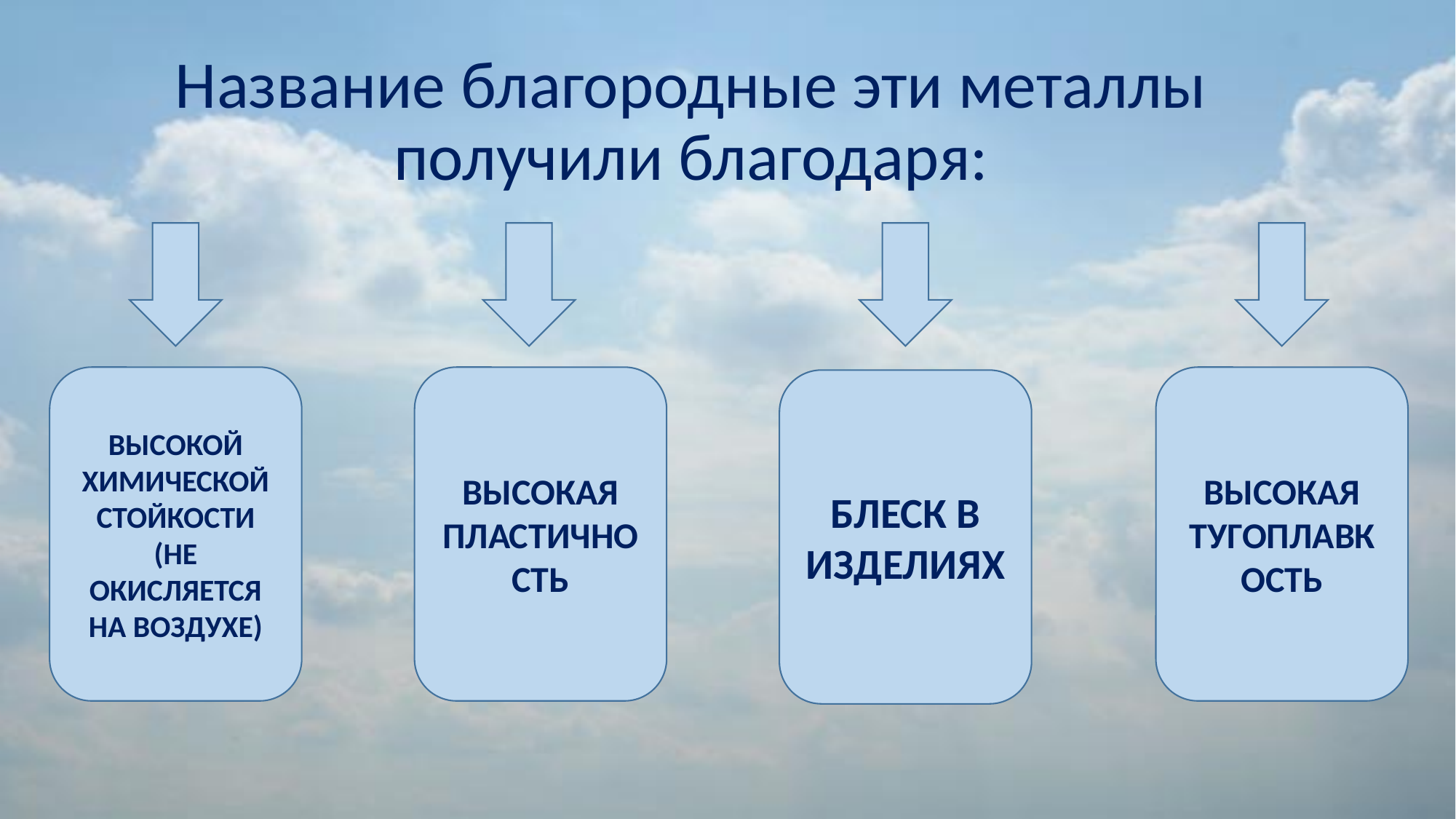

# Название благородные эти металлы получили благодаря:

ВЫСОКОЙ ХИМИЧЕСКОЙ СТОЙКОСТИ (НЕ ОКИСЛЯЕТСЯ НА ВОЗДУХЕ)
ВЫСОКАЯ ПЛАСТИЧНОСТЬ
ВЫСОКАЯ ТУГОПЛАВКОСТЬ
БЛЕСК В ИЗДЕЛИЯХ